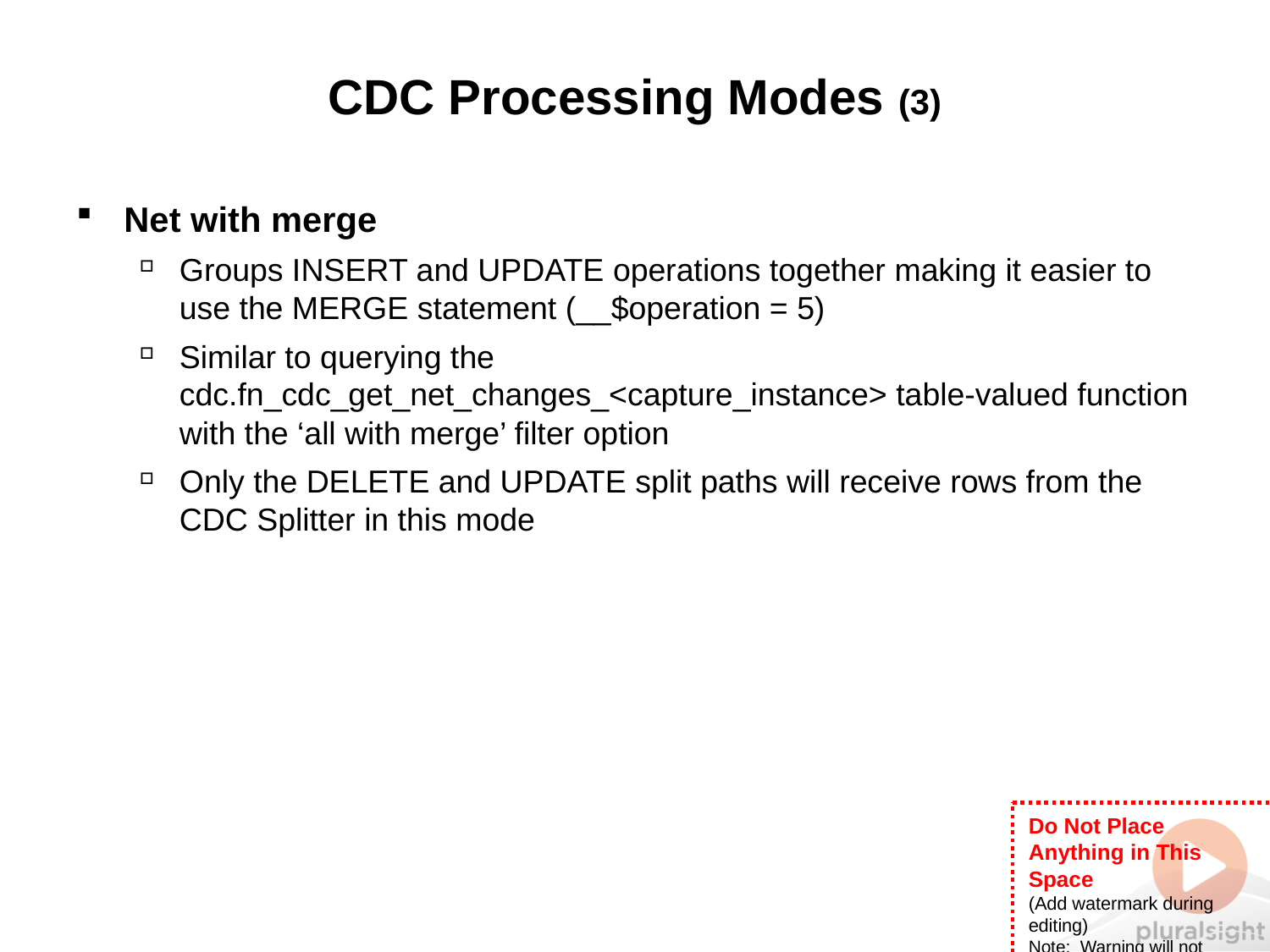

# CDC Processing Modes (3)
Net with merge
Groups INSERT and UPDATE operations together making it easier to use the MERGE statement (__$operation = 5)
Similar to querying the cdc.fn_cdc_get_net_changes_<capture_instance> table-valued function with the ‘all with merge’ filter option
Only the DELETE and UPDATE split paths will receive rows from the CDC Splitter in this mode